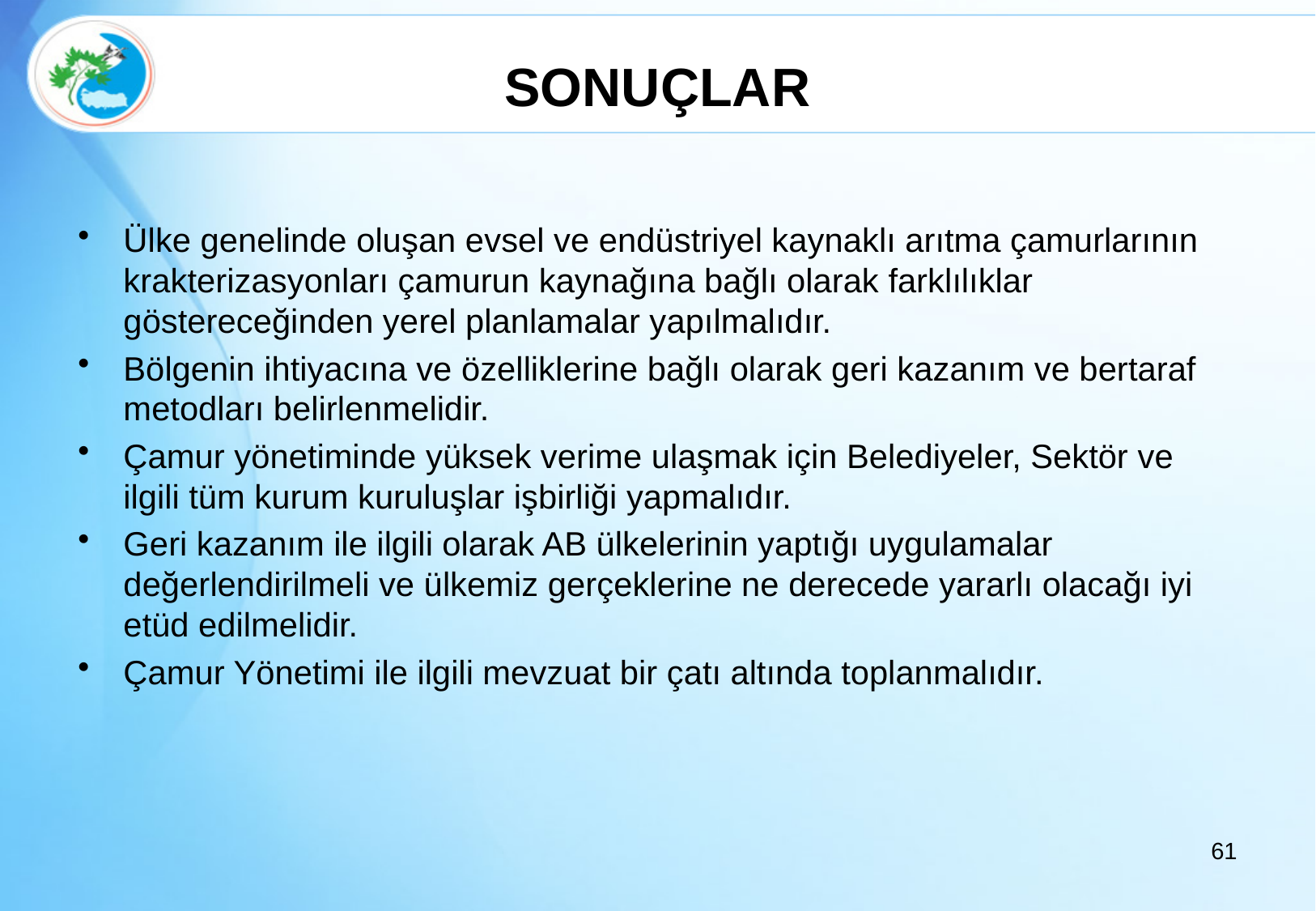

# SONUÇLAR
Ülke genelinde oluşan evsel ve endüstriyel kaynaklı arıtma çamurlarının krakterizasyonları çamurun kaynağına bağlı olarak farklılıklar göstereceğinden yerel planlamalar yapılmalıdır.
Bölgenin ihtiyacına ve özelliklerine bağlı olarak geri kazanım ve bertaraf metodları belirlenmelidir.
Çamur yönetiminde yüksek verime ulaşmak için Belediyeler, Sektör ve ilgili tüm kurum kuruluşlar işbirliği yapmalıdır.
Geri kazanım ile ilgili olarak AB ülkelerinin yaptığı uygulamalar değerlendirilmeli ve ülkemiz gerçeklerine ne derecede yararlı olacağı iyi etüd edilmelidir.
Çamur Yönetimi ile ilgili mevzuat bir çatı altında toplanmalıdır.

61